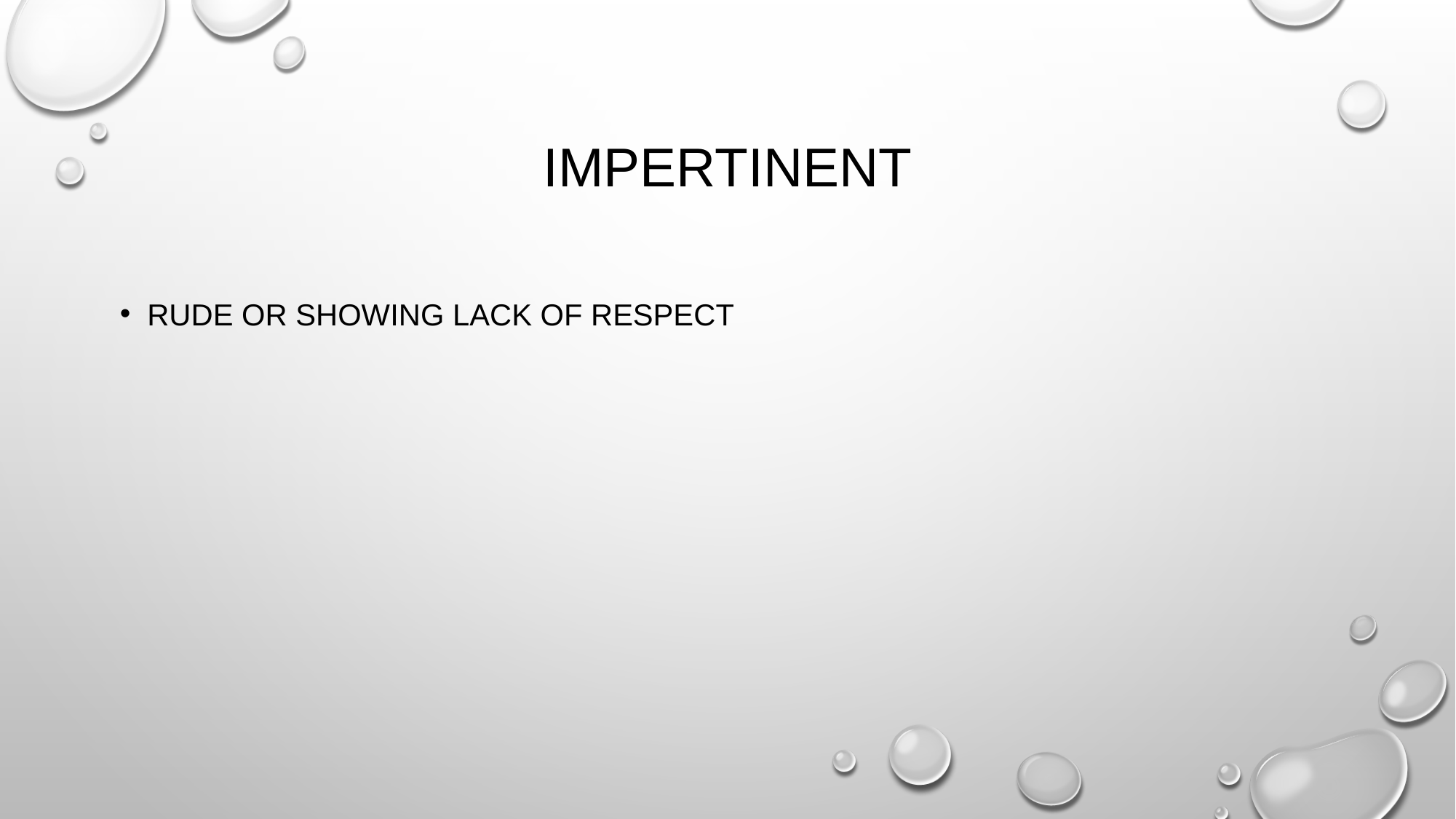

# impertinent
Rude or showing lack of respect